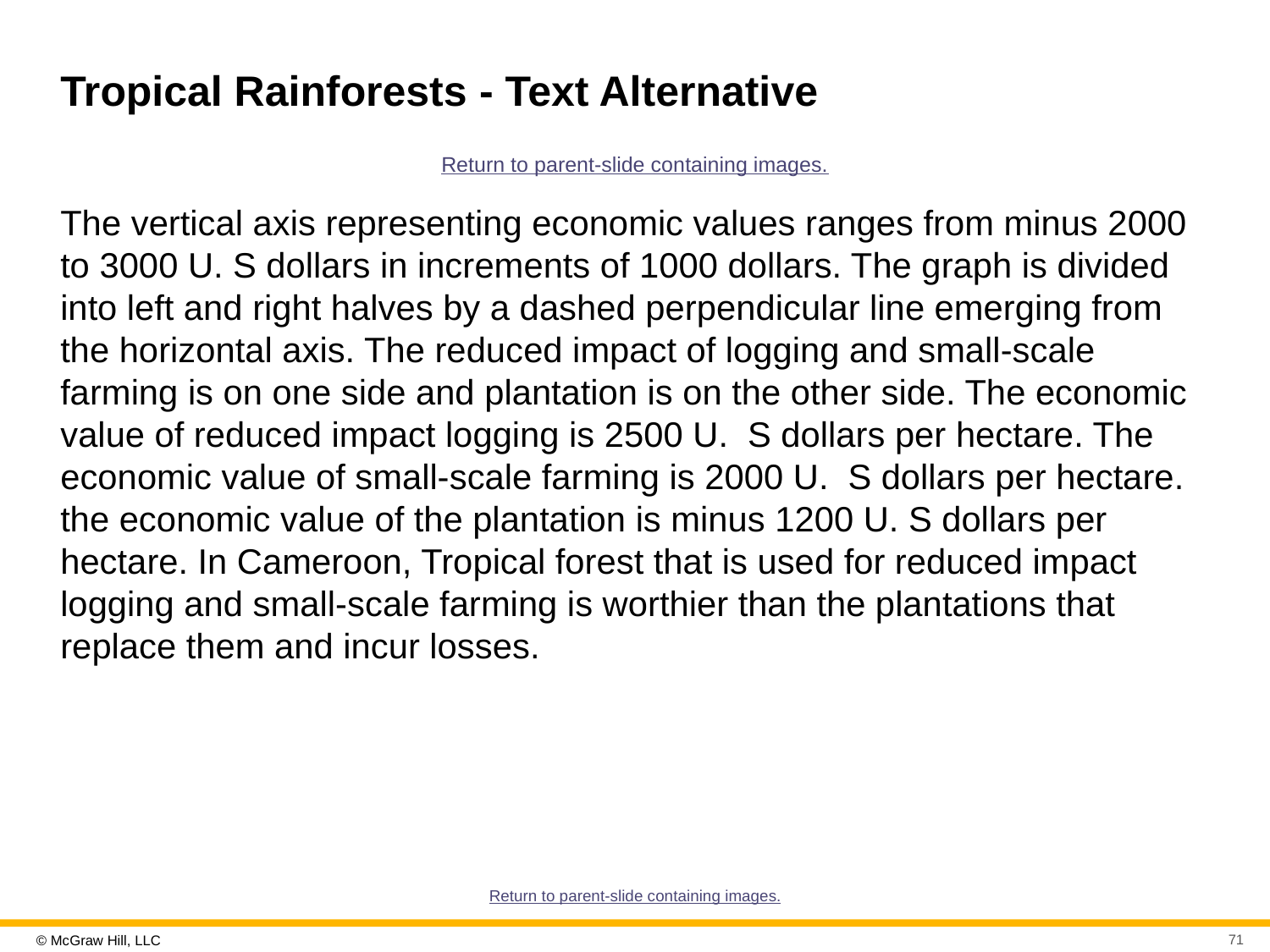

# Tropical Rainforests - Text Alternative
Return to parent-slide containing images.
The vertical axis representing economic values ranges from minus 2000 to 3000 U. S dollars in increments of 1000 dollars. The graph is divided into left and right halves by a dashed perpendicular line emerging from the horizontal axis. The reduced impact of logging and small-scale farming is on one side and plantation is on the other side. The economic value of reduced impact logging is 2500 U.  S dollars per hectare. The economic value of small-scale farming is 2000 U.  S dollars per hectare. the economic value of the plantation is minus 1200 U. S dollars per hectare. In Cameroon, Tropical forest that is used for reduced impact logging and small-scale farming is worthier than the plantations that replace them and incur losses.
Return to parent-slide containing images.
71